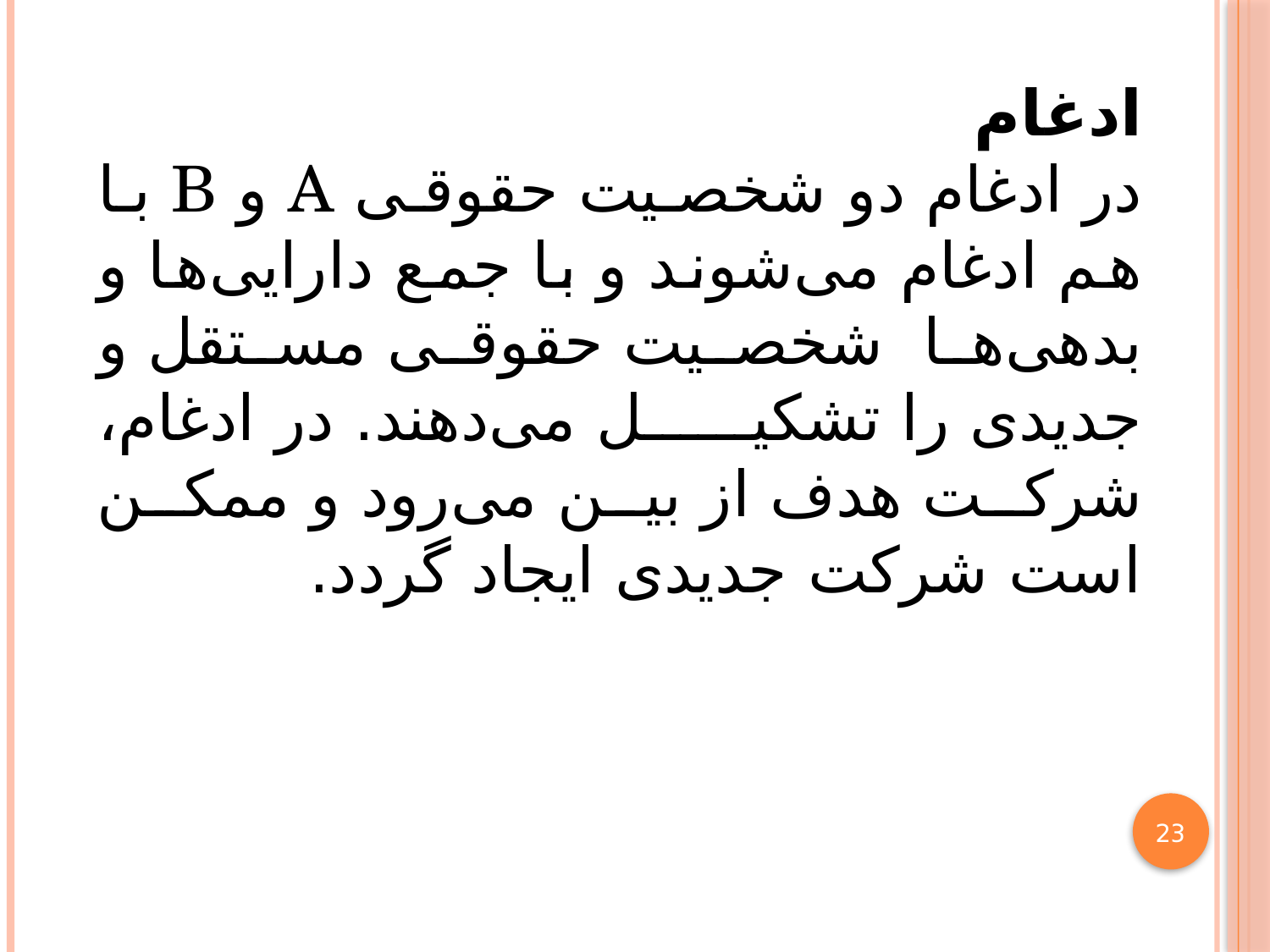

ادغام
در ادغام دو شخصیت حقوقی A و B با هم ادغام می‌شوند و با جمع دارایی‌ها و بدهی‌ها  شخصیت حقوقی مستقل و جدیدی را تشکيل می‌دهند. در ادغام، شرکت هدف از بین می‌رود و ممکن است شرکت جدیدی ایجاد گردد.

23